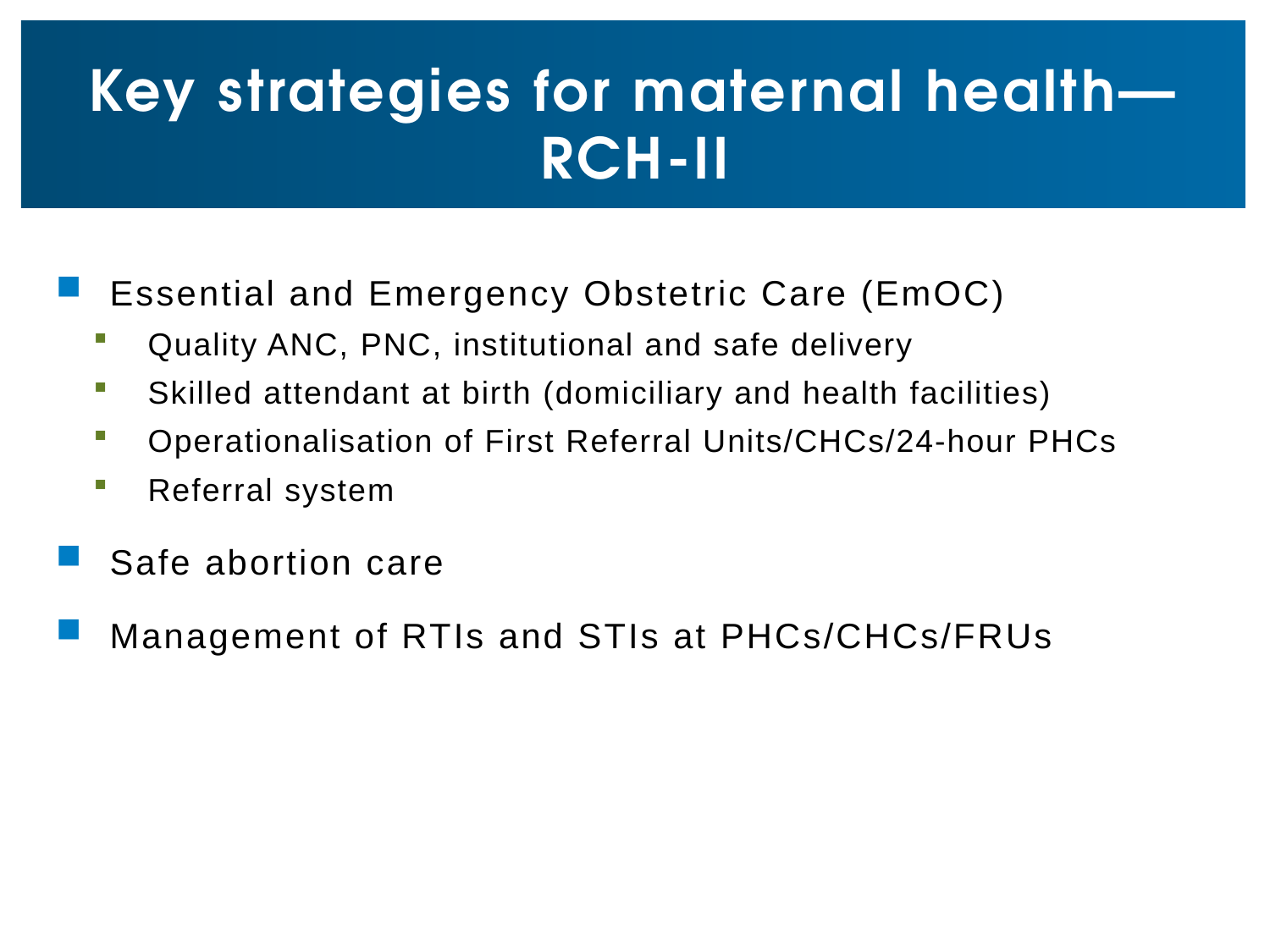

# Key strategies for maternal health—RCH-II
Essential and Emergency Obstetric Care (EmOC)
Quality ANC, PNC, institutional and safe delivery
Skilled attendant at birth (domiciliary and health facilities)
Operationalisation of First Referral Units/CHCs/24-hour PHCs
Referral system
Safe abortion care
Management of RTIs and STIs at PHCs/CHCs/FRUs